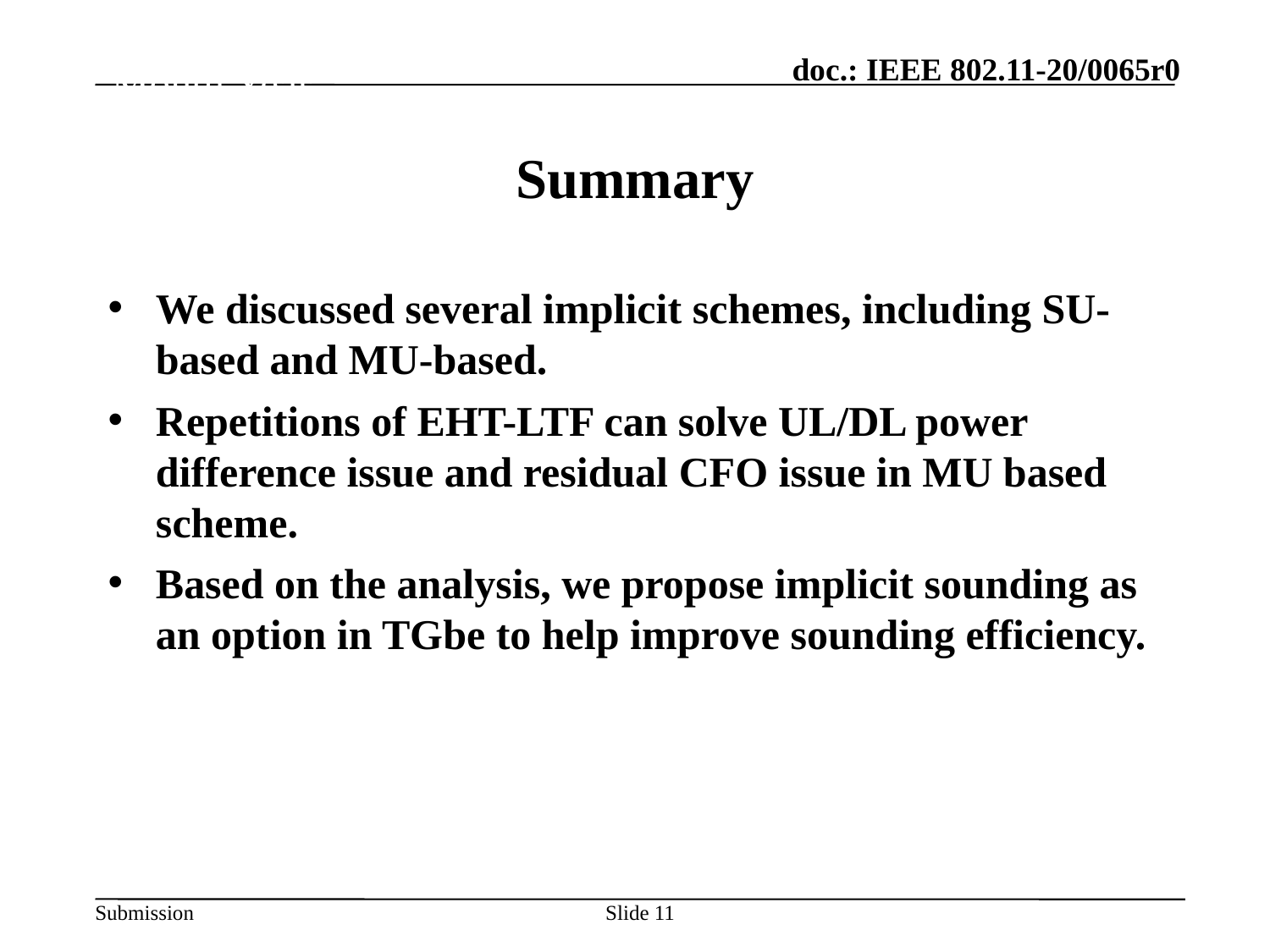

Month Year
# Summary
We discussed several implicit schemes, including SU-based and MU-based.
Repetitions of EHT-LTF can solve UL/DL power difference issue and residual CFO issue in MU based scheme.
Based on the analysis, we propose implicit sounding as an option in TGbe to help improve sounding efficiency.
Slide 11